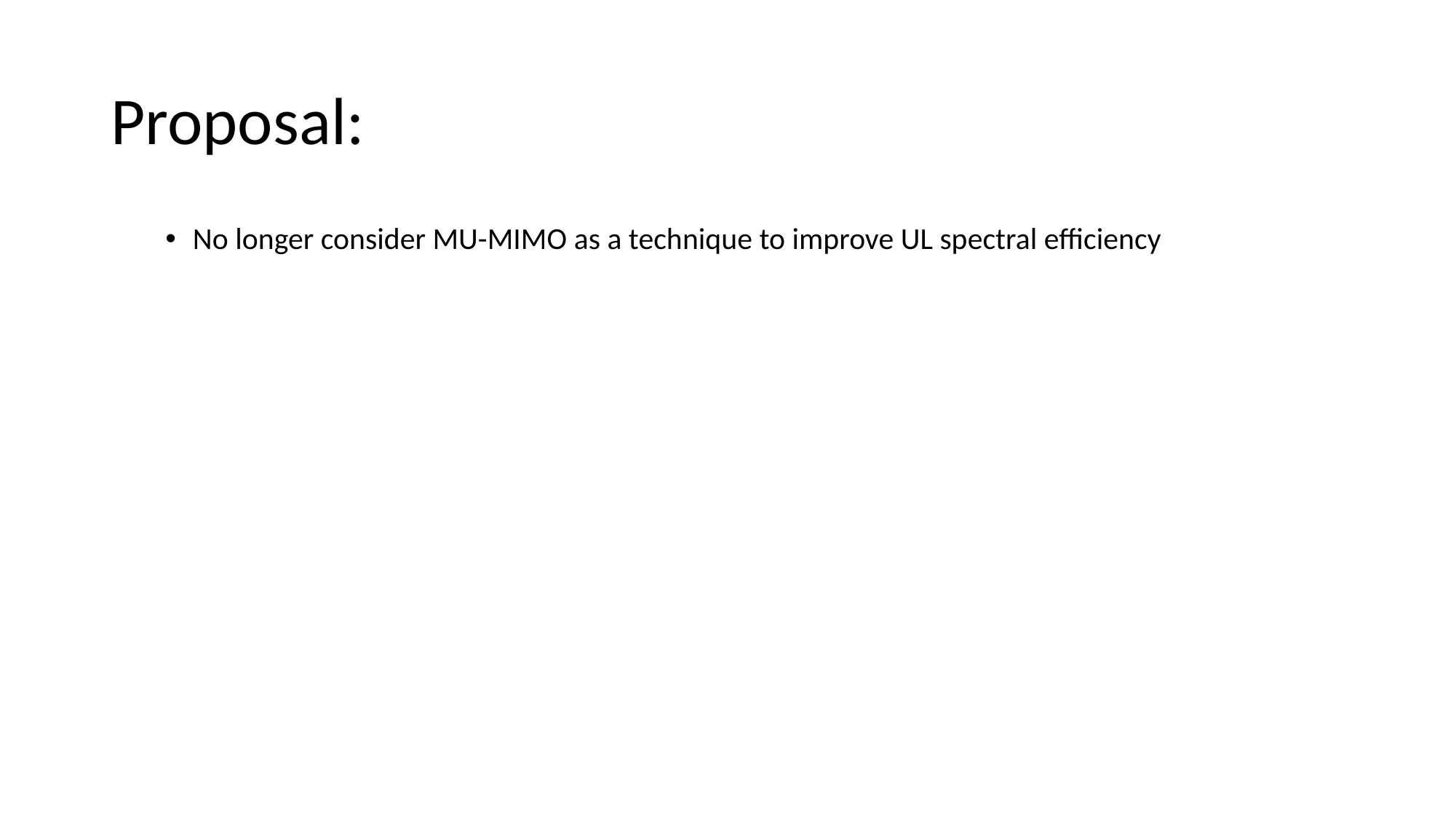

# Proposal:
No longer consider MU-MIMO as a technique to improve UL spectral efficiency